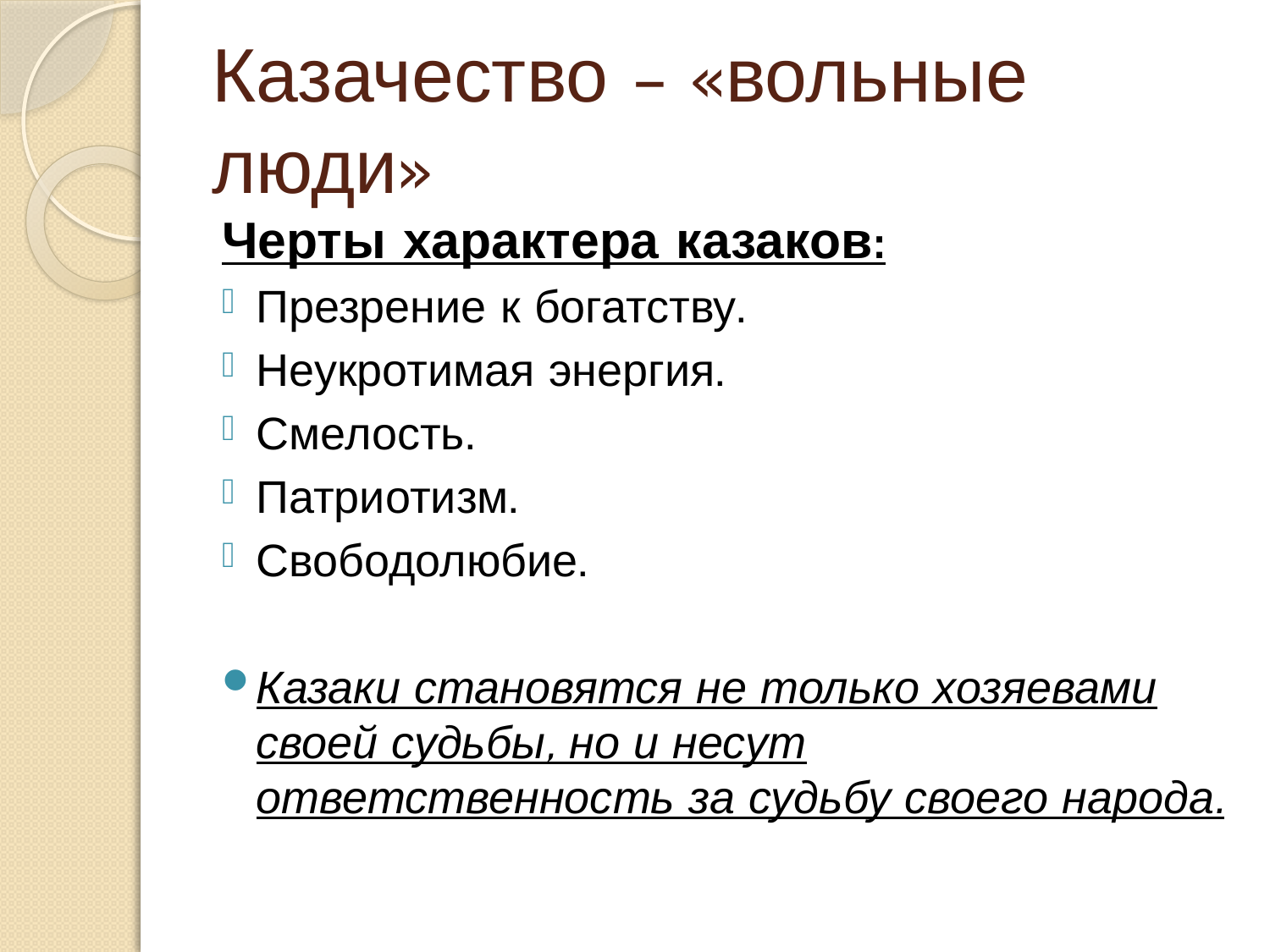

# Казачество – «вольные люди»
Черты характера казаков:
Презрение к богатству.
Неукротимая энергия.
Смелость.
Патриотизм.
Свободолюбие.

Казаки становятся не только хозяевами своей судьбы, но и несут ответственность за судьбу своего народа.